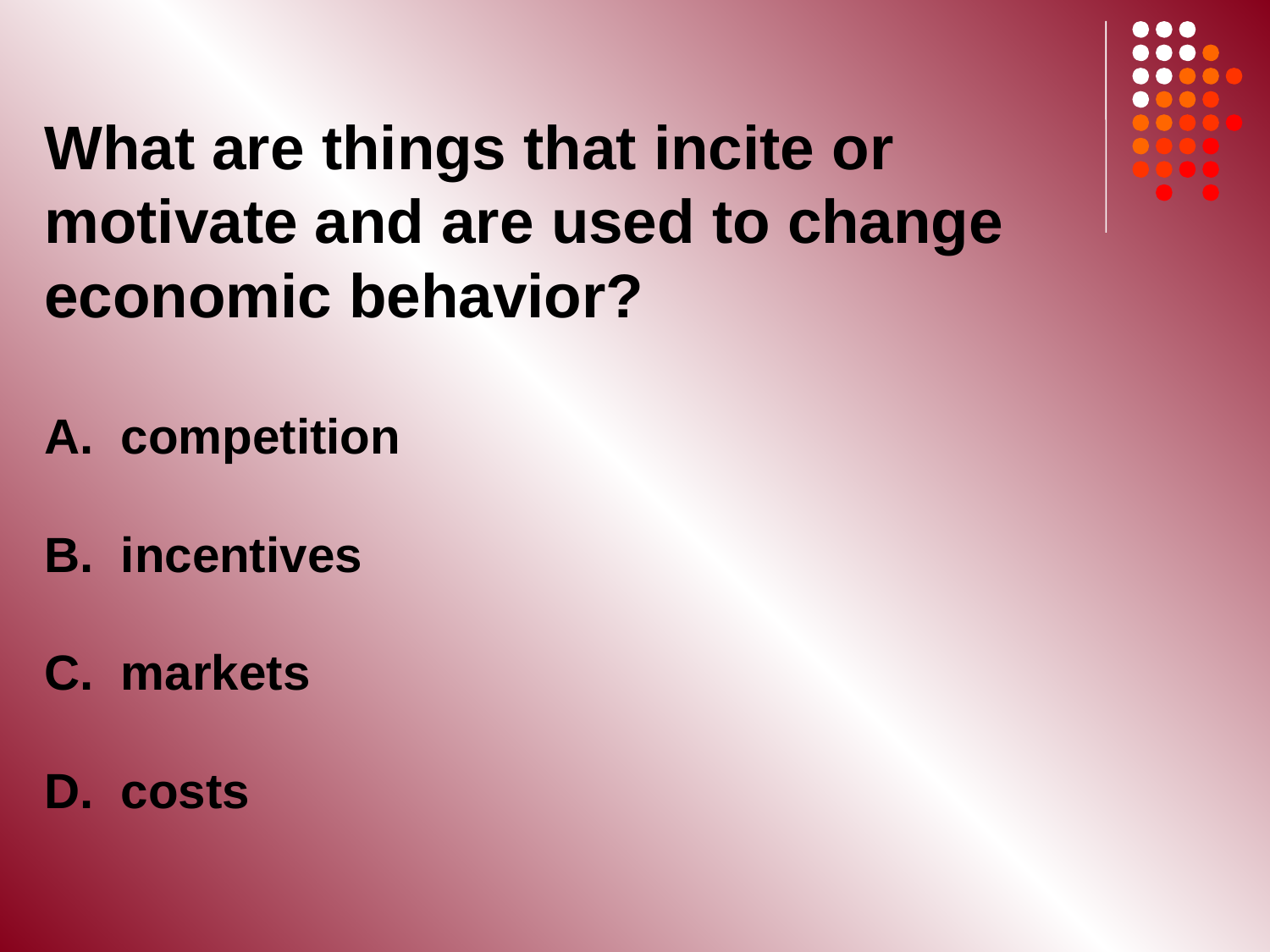

What are things that incite or motivate and are used to change economic behavior?
A.  competition
B.  incentives
C.  markets
D.  costs